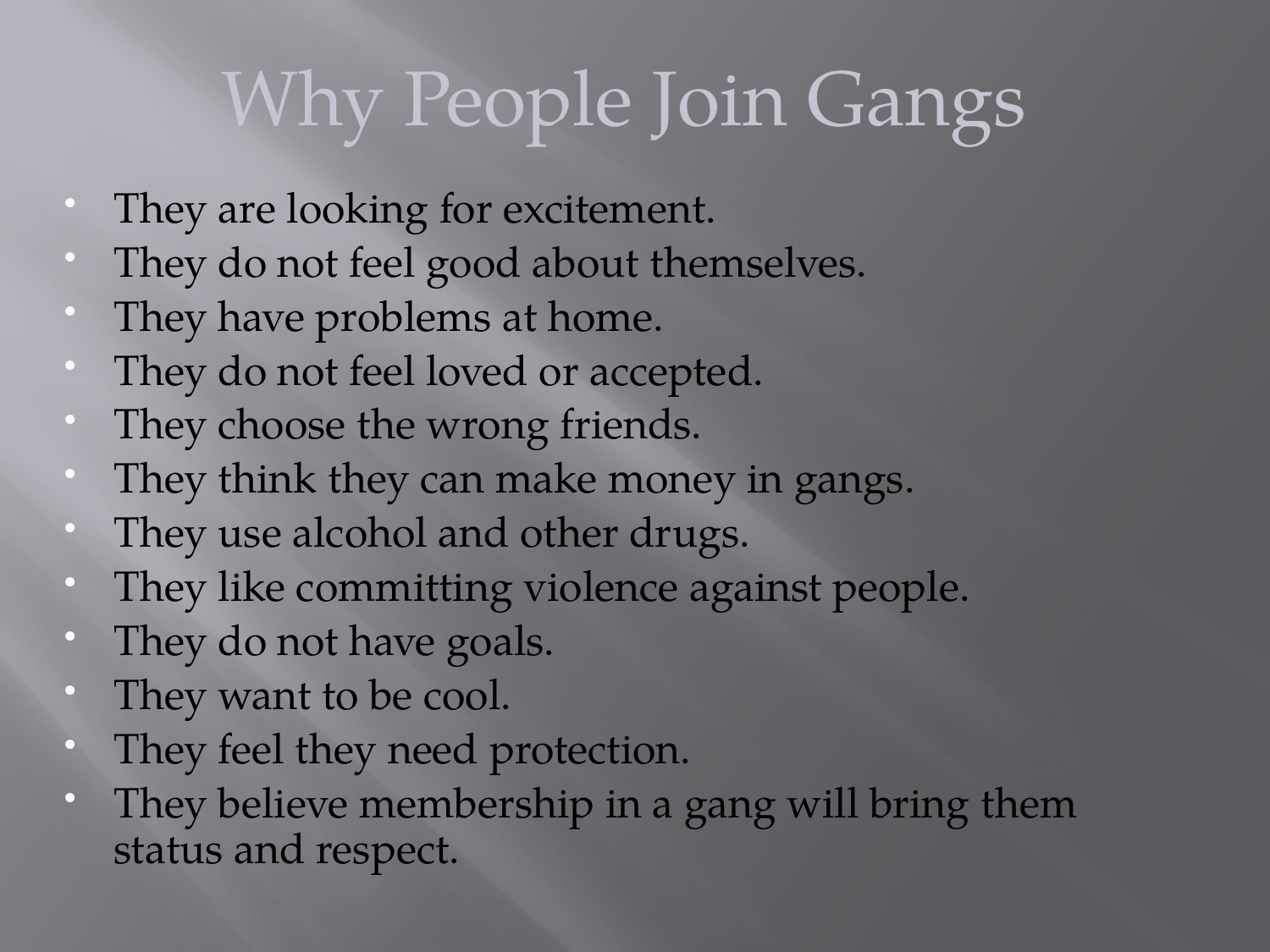

Why People Join Gangs
They are looking for excitement.
They do not feel good about themselves.
They have problems at home.
They do not feel loved or accepted.
They choose the wrong friends.
They think they can make money in gangs.
They use alcohol and other drugs.
They like committing violence against people.
They do not have goals.
They want to be cool.
They feel they need protection.
They believe membership in a gang will bring them status and respect.